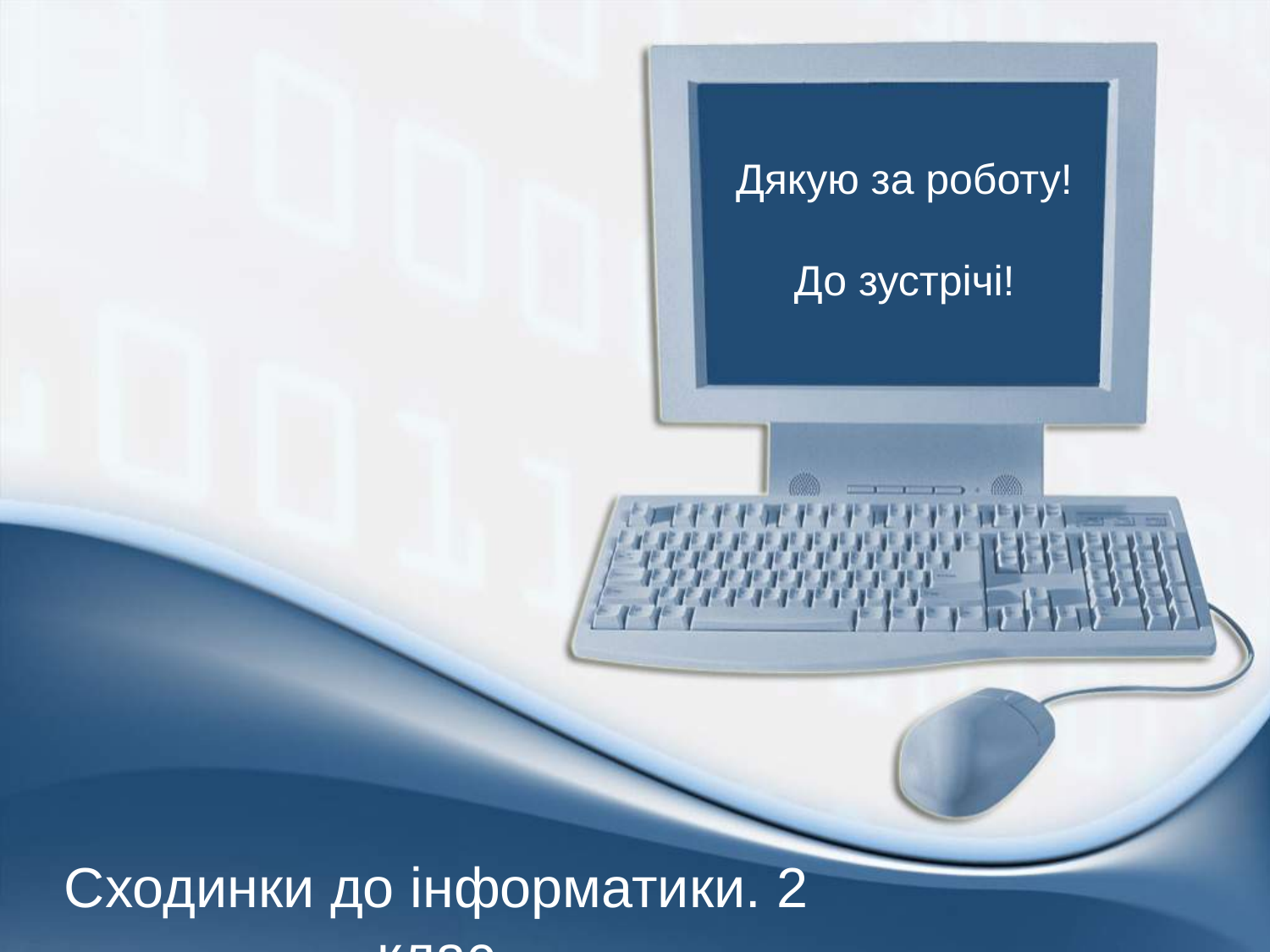

# Дякую за роботу! До зустрічі!
Сходинки до інформатики. 2 клас